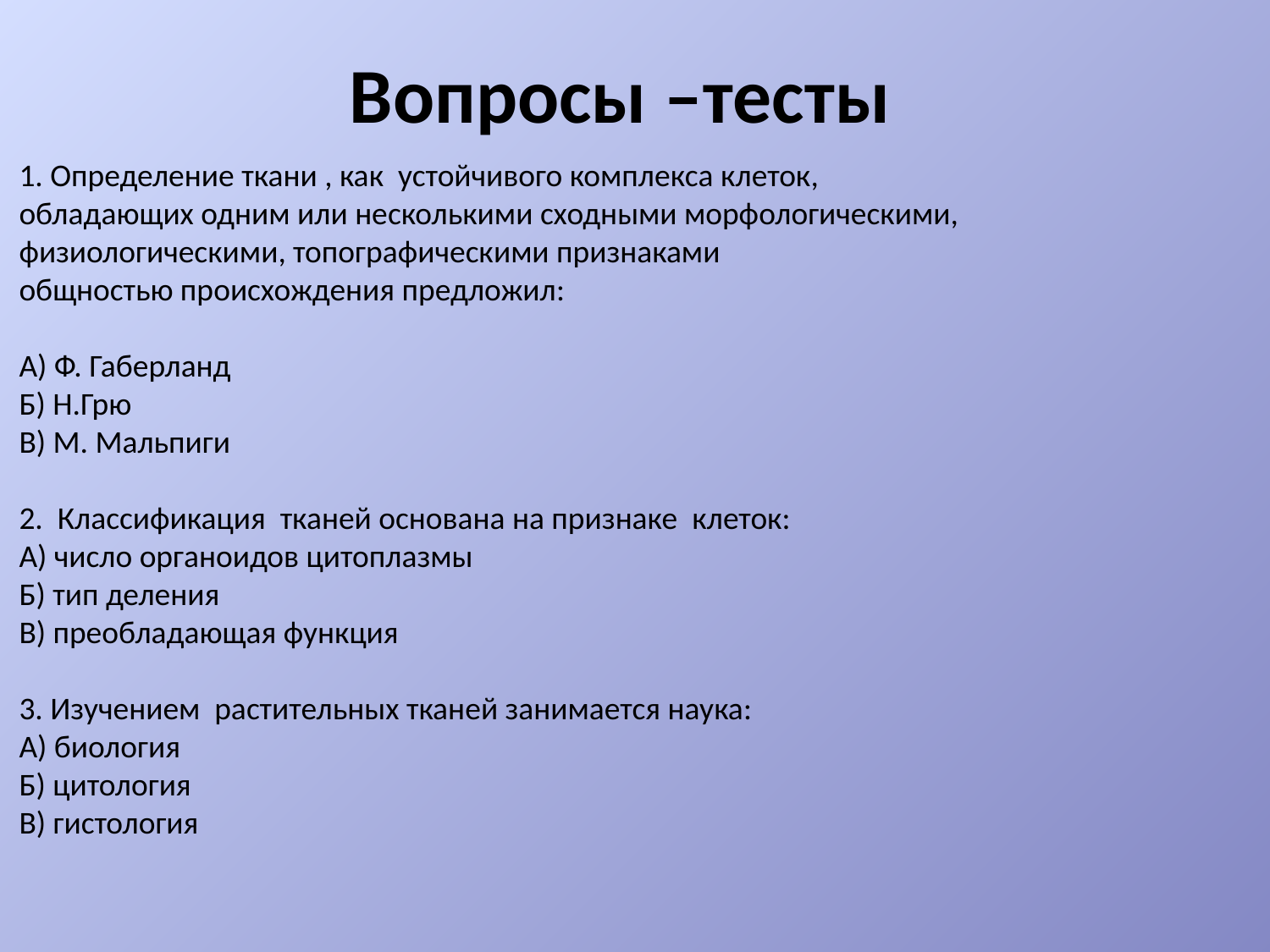

Вопросы –тесты
1. Определение ткани , как  устойчивого комплекса клеток,
обладающих одним или несколькими сходными морфологическими,
физиологическими, топографическими признаками
общностью происхождения предложил:

А) Ф. Габерланд
Б) Н.Грю
В) М. Мальпиги

2.  Классификация  тканей основана на признаке  клеток:
А) число органоидов цитоплазмы
Б) тип деления
В) преобладающая функция

3. Изучением  растительных тканей занимается наука:
А) биология
Б) цитология
В) гистология